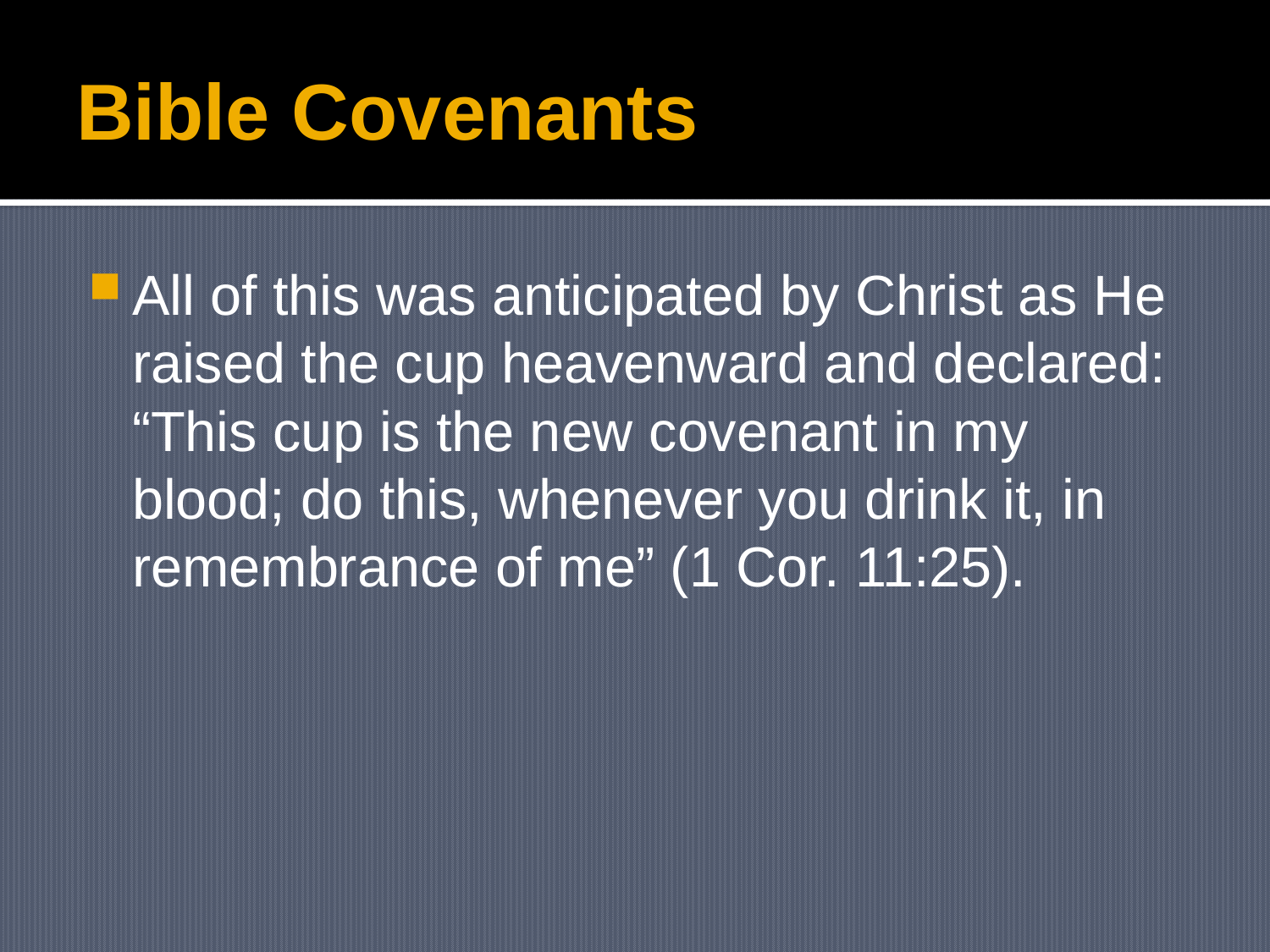

# Bible Covenants
All of this was anticipated by Christ as He raised the cup heavenward and declared: “This cup is the new covenant in my blood; do this, whenever you drink it, in remembrance of me” (1 Cor. 11:25).